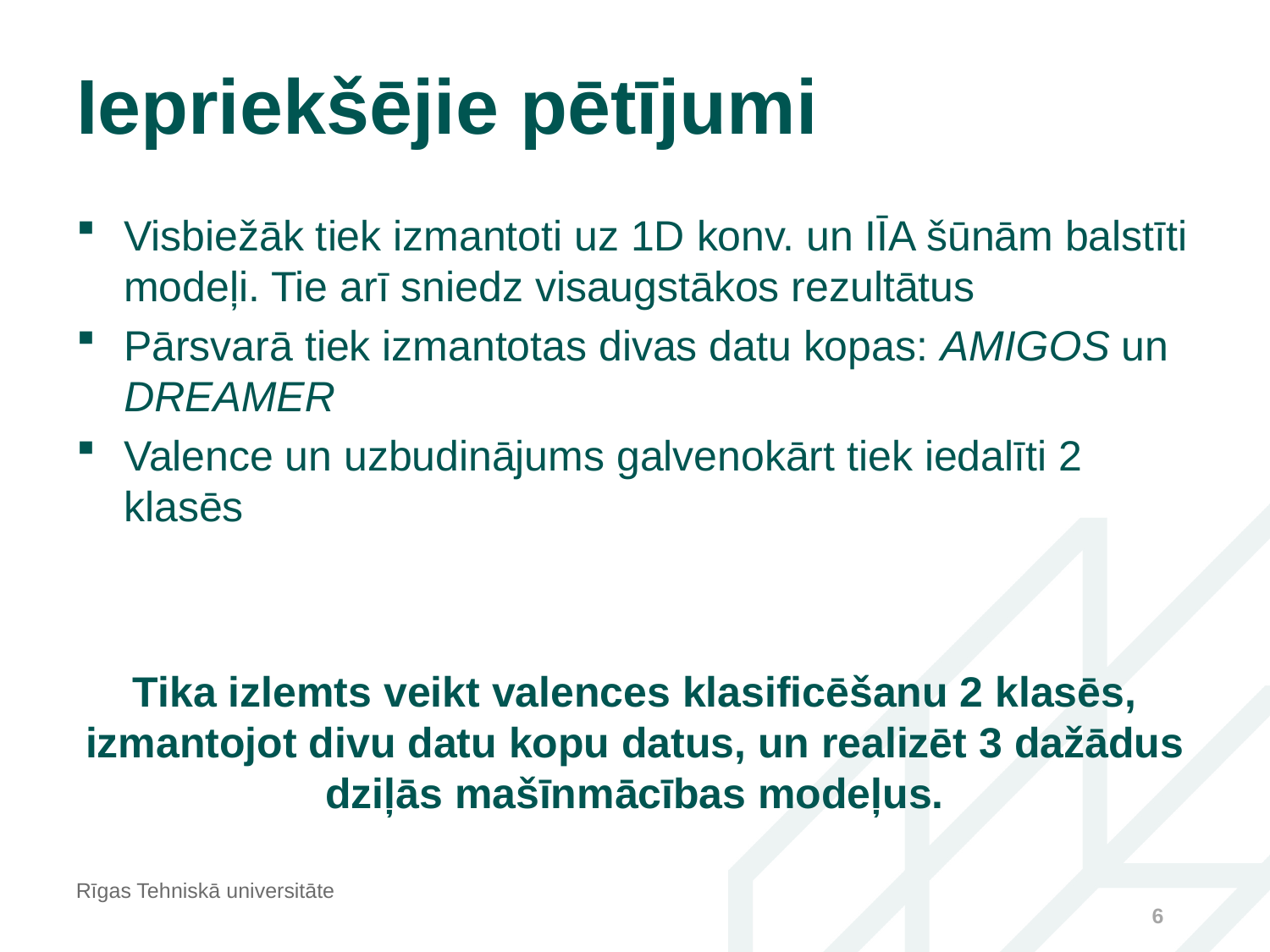

# Iepriekšējie pētījumi
Visbiežāk tiek izmantoti uz 1D konv. un IĪA šūnām balstīti modeļi. Tie arī sniedz visaugstākos rezultātus
Pārsvarā tiek izmantotas divas datu kopas: AMIGOS un DREAMER
Valence un uzbudinājums galvenokārt tiek iedalīti 2 klasēs
Tika izlemts veikt valences klasificēšanu 2 klasēs, izmantojot divu datu kopu datus, un realizēt 3 dažādus dziļās mašīnmācības modeļus.
Rīgas Tehniskā universitāte